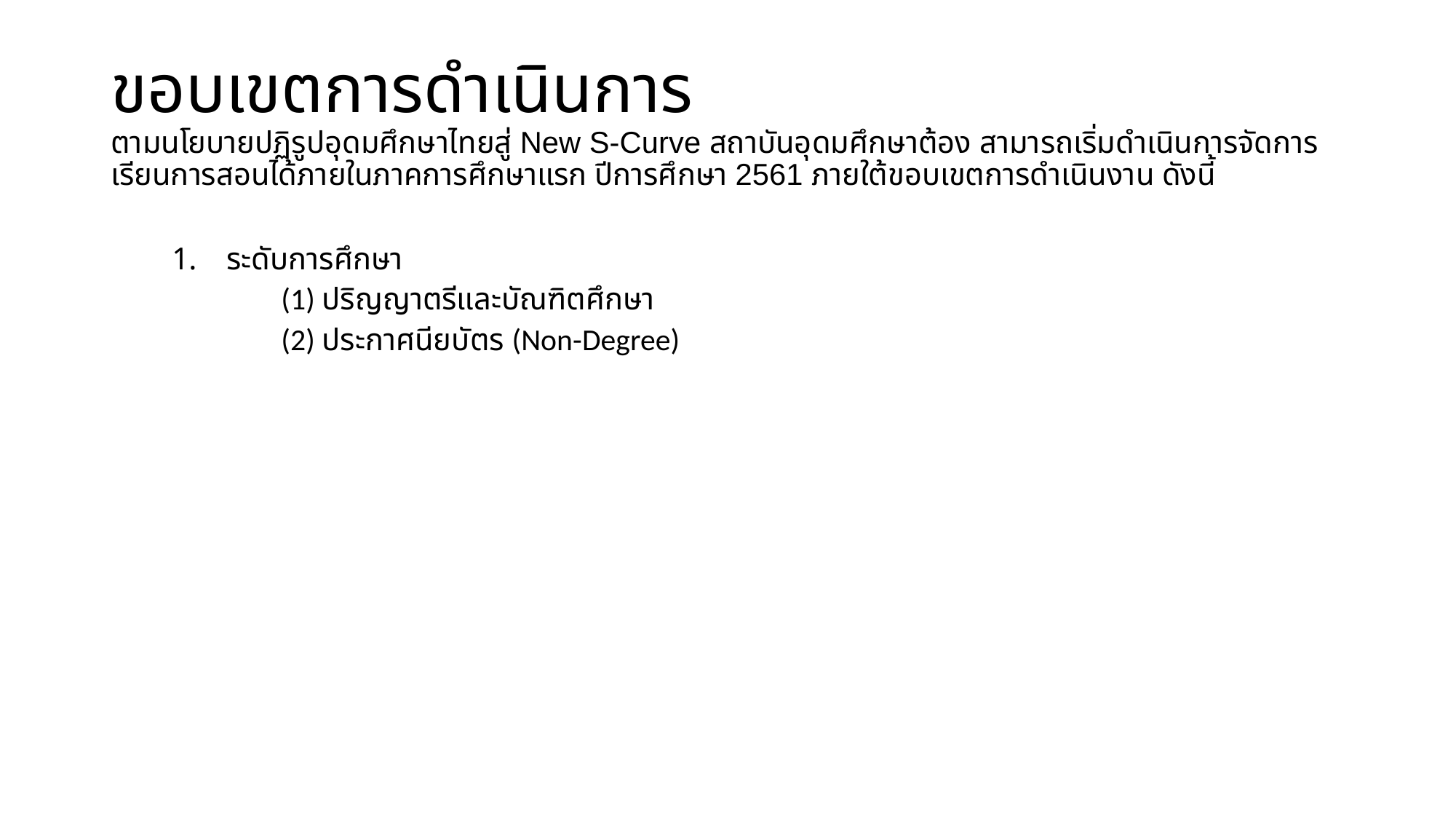

# ขอบเขตการดําเนินการ ตามนโยบายปฏิรูปอุดมศึกษาไทยสู่ New S-Curve สถาบันอุดมศึกษาต้อง สามารถเริ่มดําเนินการจัดการเรียนการสอนได้ภายในภาคการศึกษาแรก ปีการศึกษา 2561 ภายใต้ขอบเขตการดําเนินงาน ดังนี้
ระดับการศึกษา
	(1) ปริญญาตรีและบัณฑิตศึกษา
	(2) ประกาศนียบัตร (Non-Degree)